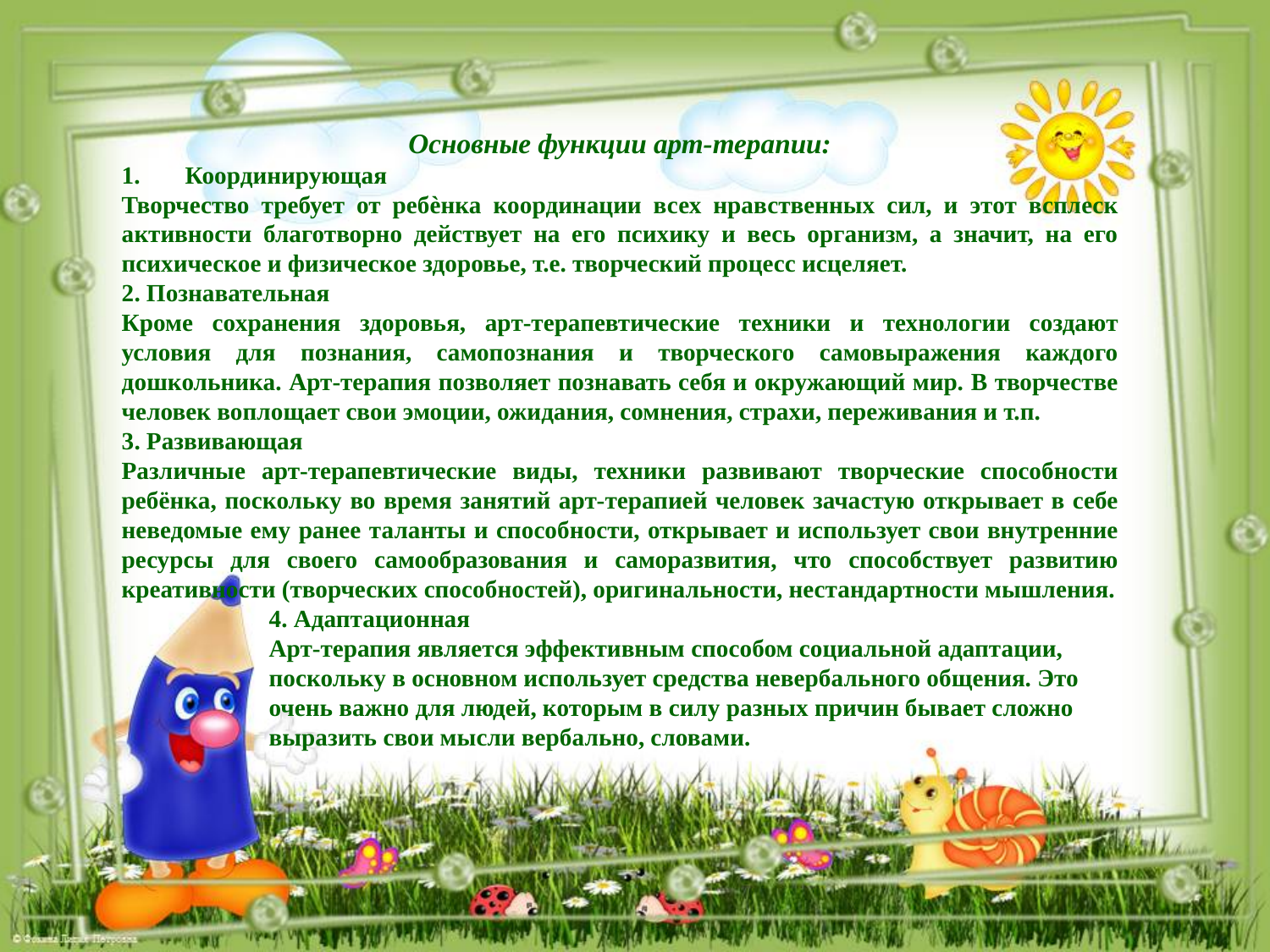

Основные функции арт-терапии:
Координирующая
Творчество требует от ребѐнка координации всех нравственных сил, и этот всплеск активности благотворно действует на его психику и весь организм, а значит, на его психическое и физическое здоровье, т.е. творческий процесс исцеляет.
2. Познавательная
Кроме сохранения здоровья, арт-терапевтические техники и технологии создают условия для познания, самопознания и творческого самовыражения каждого дошкольника. Арт-терапия позволяет познавать себя и окружающий мир. В творчестве человек воплощает свои эмоции, ожидания, сомнения, страхи, переживания и т.п.
3. Развивающая
Различные арт-терапевтические виды, техники развивают творческие способности ребёнка, поскольку во время занятий арт-терапией человек зачастую открывает в себе неведомые ему ранее таланты и способности, открывает и использует свои внутренние ресурсы для своего самообразования и саморазвития, что способствует развитию креативности (творческих способностей), оригинальности, нестандартности мышления.
                        4. Адаптационная
                        Арт-терапия является эффективным способом социальной адаптации,
                        поскольку в основном использует средства невербального общения. Это
                        очень важно для людей, которым в силу разных причин бывает сложно
                        выразить свои мысли вербально, словами.